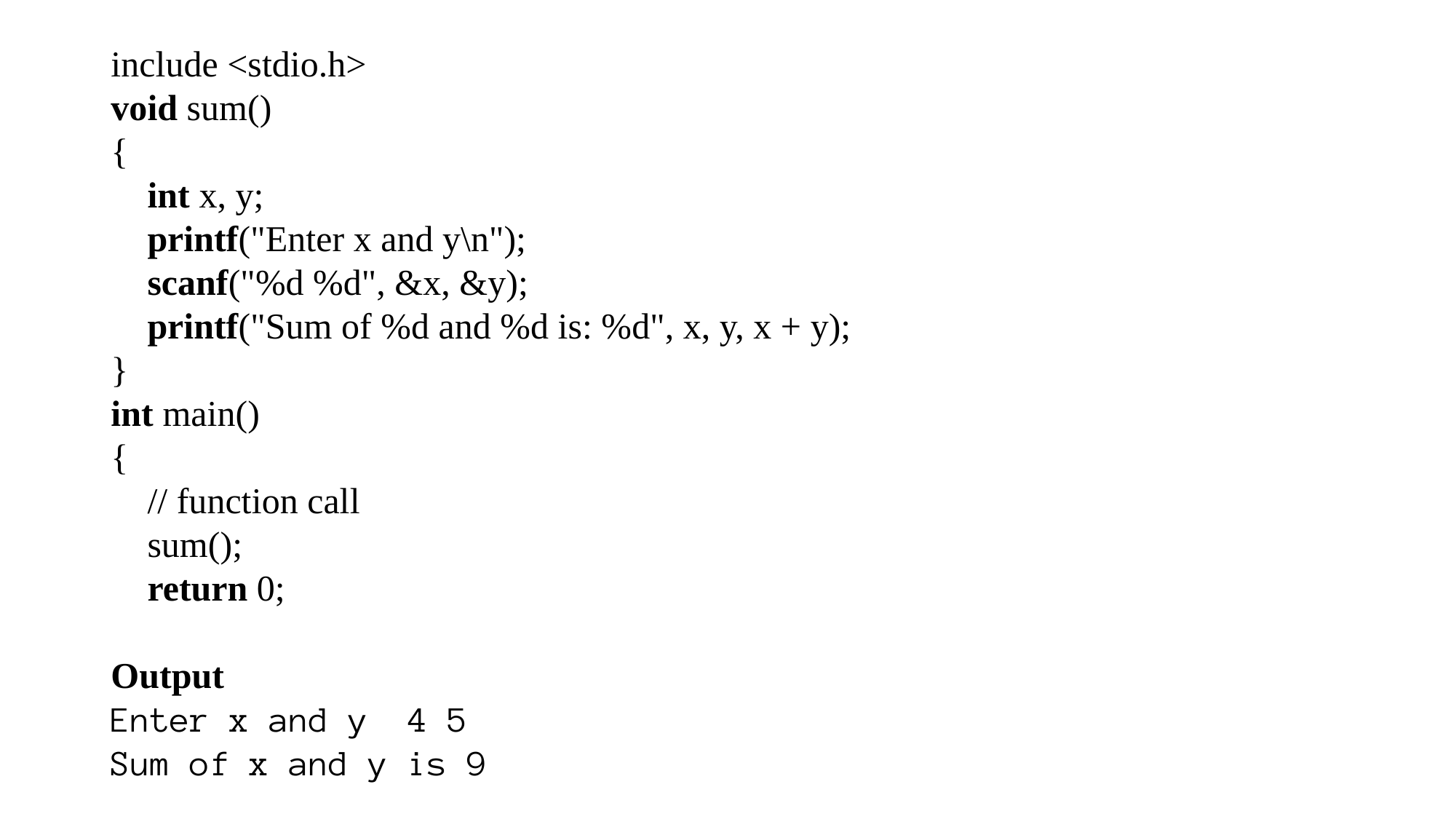

include <stdio.h>
void sum()
{
    int x, y;
    printf("Enter x and y\n");
    scanf("%d %d", &x, &y);
    printf("Sum of %d and %d is: %d", x, y, x + y);
}
int main()
{
    // function call
    sum();
    return 0;

Output
Enter x and y  4 5
Sum of x and y is 9